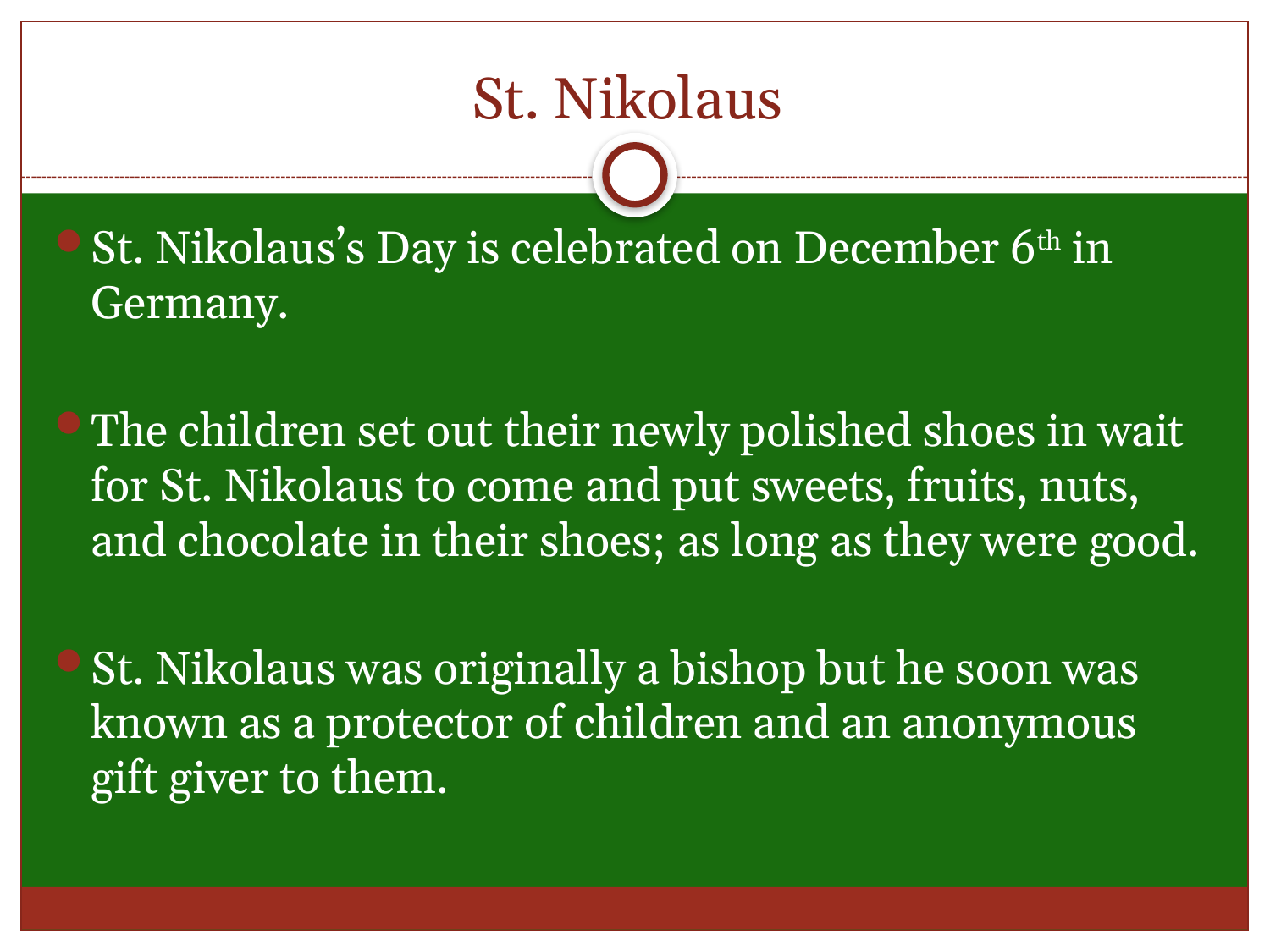

# St. Nikolaus
St. Nikolaus’s Day is celebrated on December 6th in Germany.

The children set out their newly polished shoes in wait for St. Nikolaus to come and put sweets, fruits, nuts, and chocolate in their shoes; as long as they were good.

St. Nikolaus was originally a bishop but he soon was known as a protector of children and an anonymous gift giver to them.